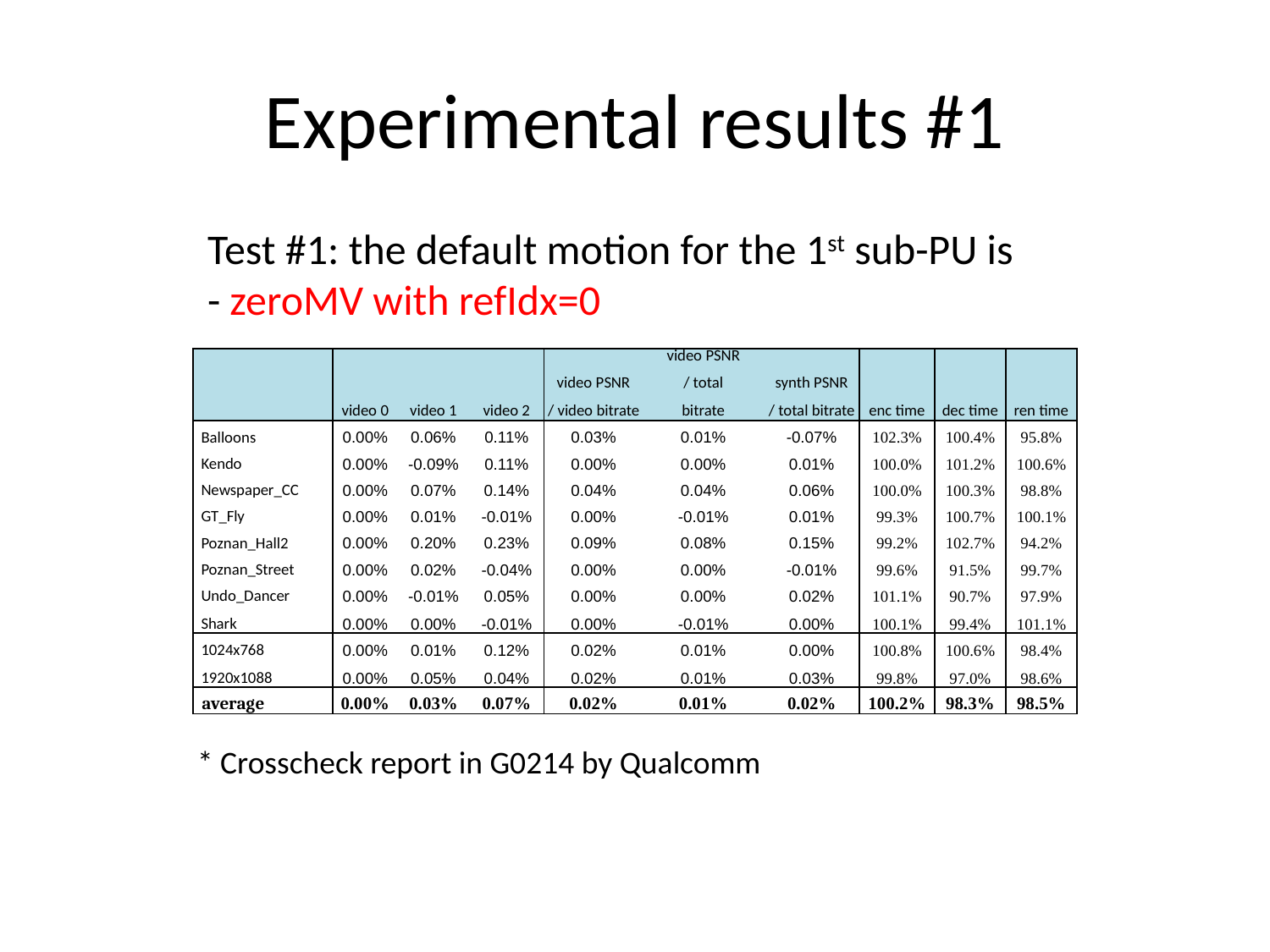

# Experimental results #1
Test #1: the default motion for the 1st sub-PU is
- zeroMV with refIdx=0
|  | video 0 | video 1 | video 2 | video PSNR / video bitrate | video PSNR / total bitrate | synth PSNR / total bitrate | enc time | dec time | ren time |
| --- | --- | --- | --- | --- | --- | --- | --- | --- | --- |
| Balloons | 0.00% | 0.06% | 0.11% | 0.03% | 0.01% | -0.07% | 102.3% | 100.4% | 95.8% |
| Kendo | 0.00% | -0.09% | 0.11% | 0.00% | 0.00% | 0.01% | 100.0% | 101.2% | 100.6% |
| Newspaper\_CC | 0.00% | 0.07% | 0.14% | 0.04% | 0.04% | 0.06% | 100.0% | 100.3% | 98.8% |
| GT\_Fly | 0.00% | 0.01% | -0.01% | 0.00% | -0.01% | 0.01% | 99.3% | 100.7% | 100.1% |
| Poznan\_Hall2 | 0.00% | 0.20% | 0.23% | 0.09% | 0.08% | 0.15% | 99.2% | 102.7% | 94.2% |
| Poznan\_Street | 0.00% | 0.02% | -0.04% | 0.00% | 0.00% | -0.01% | 99.6% | 91.5% | 99.7% |
| Undo\_Dancer | 0.00% | -0.01% | 0.05% | 0.00% | 0.00% | 0.02% | 101.1% | 90.7% | 97.9% |
| Shark | 0.00% | 0.00% | -0.01% | 0.00% | -0.01% | 0.00% | 100.1% | 99.4% | 101.1% |
| 1024x768 | 0.00% | 0.01% | 0.12% | 0.02% | 0.01% | 0.00% | 100.8% | 100.6% | 98.4% |
| 1920x1088 | 0.00% | 0.05% | 0.04% | 0.02% | 0.01% | 0.03% | 99.8% | 97.0% | 98.6% |
| average | 0.00% | 0.03% | 0.07% | 0.02% | 0.01% | 0.02% | 100.2% | 98.3% | 98.5% |
* Crosscheck report in G0214 by Qualcomm